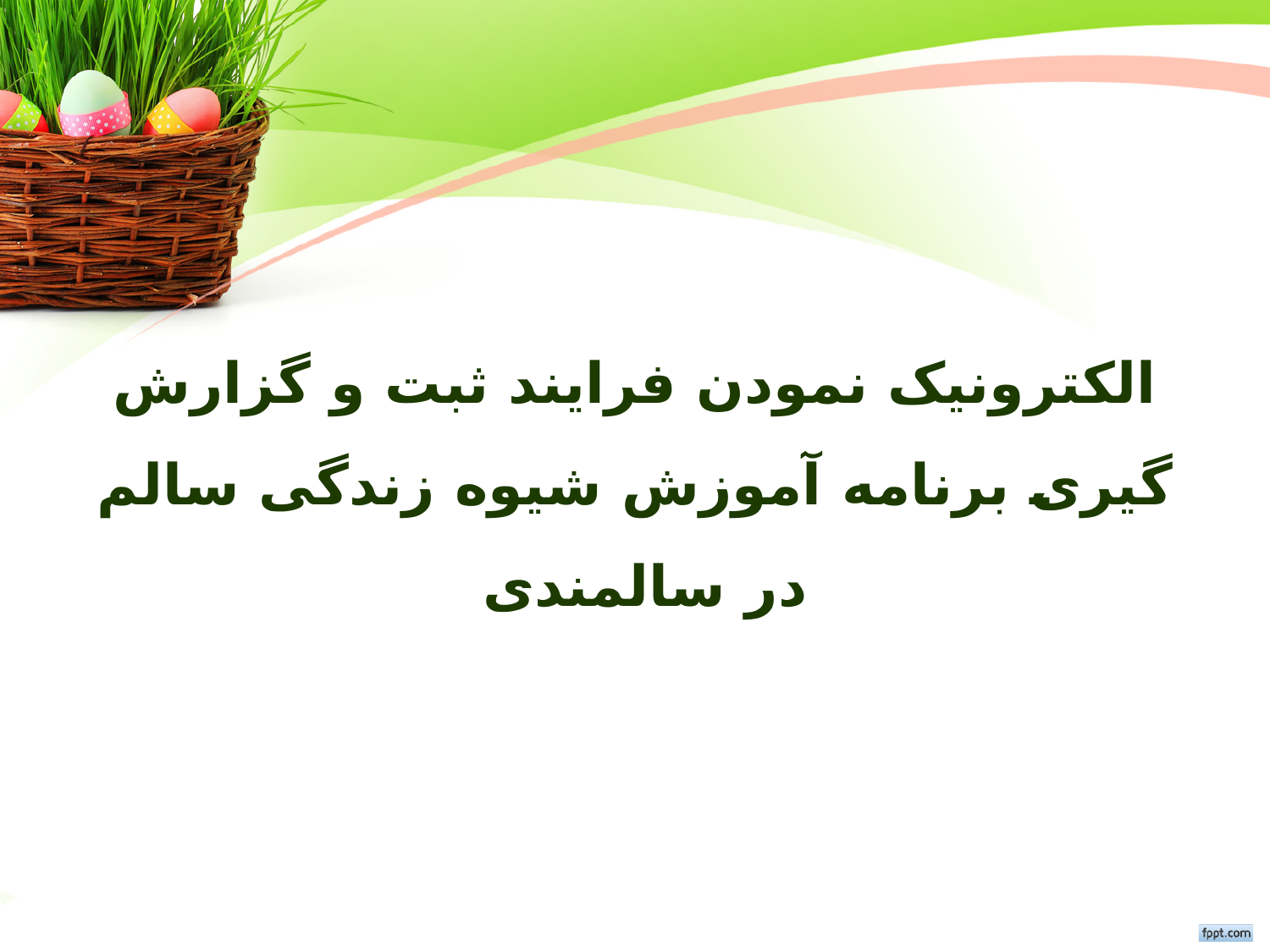

الکترونیک نمودن فرایند ثبت و گزارش گیری برنامه آموزش شیوه زندگی سالم در سالمندی